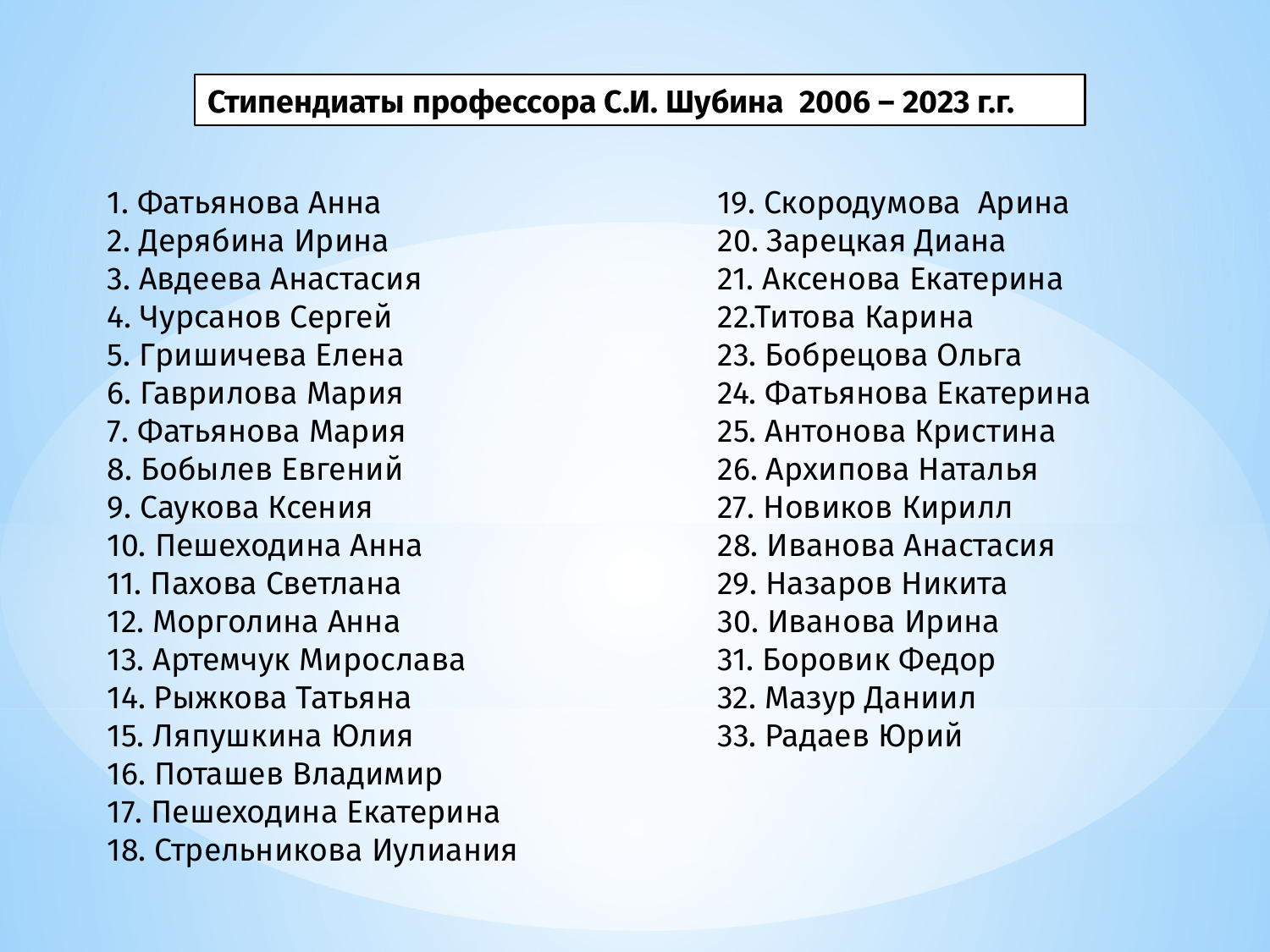

Стипендиаты профессора С.И. Шубина  2006 – 2023 г.г.
1. Фатьянова Анна
2. Дерябина Ирина
3. Авдеева Анастасия
4. Чурсанов Сергей
5. Гришичева Елена
6. Гаврилова Мария
7. Фатьянова Мария
8. Бобылев Евгений
9. Саукова Ксения
10. Пешеходина Анна
11. Пахова Светлана
12. Морголина Анна
13. Артемчук Мирослава
14. Рыжкова Татьяна
15. Ляпушкина Юлия
16. Поташев Владимир
17. Пешеходина Екатерина
18. Стрельникова Иулиания
19. Скородумова  Арина
20. Зарецкая Диана
21. Аксенова Екатерина
22.Титова Карина
23. Бобрецова Ольга
24. Фатьянова Екатерина
25. Антонова Кристина
26. Архипова Наталья
27. Новиков Кирилл
28. Иванова Анастасия
29. Назаров Никита
30. Иванова Ирина
31. Боровик Федор
32. Мазур Даниил
33. Радаев Юрий